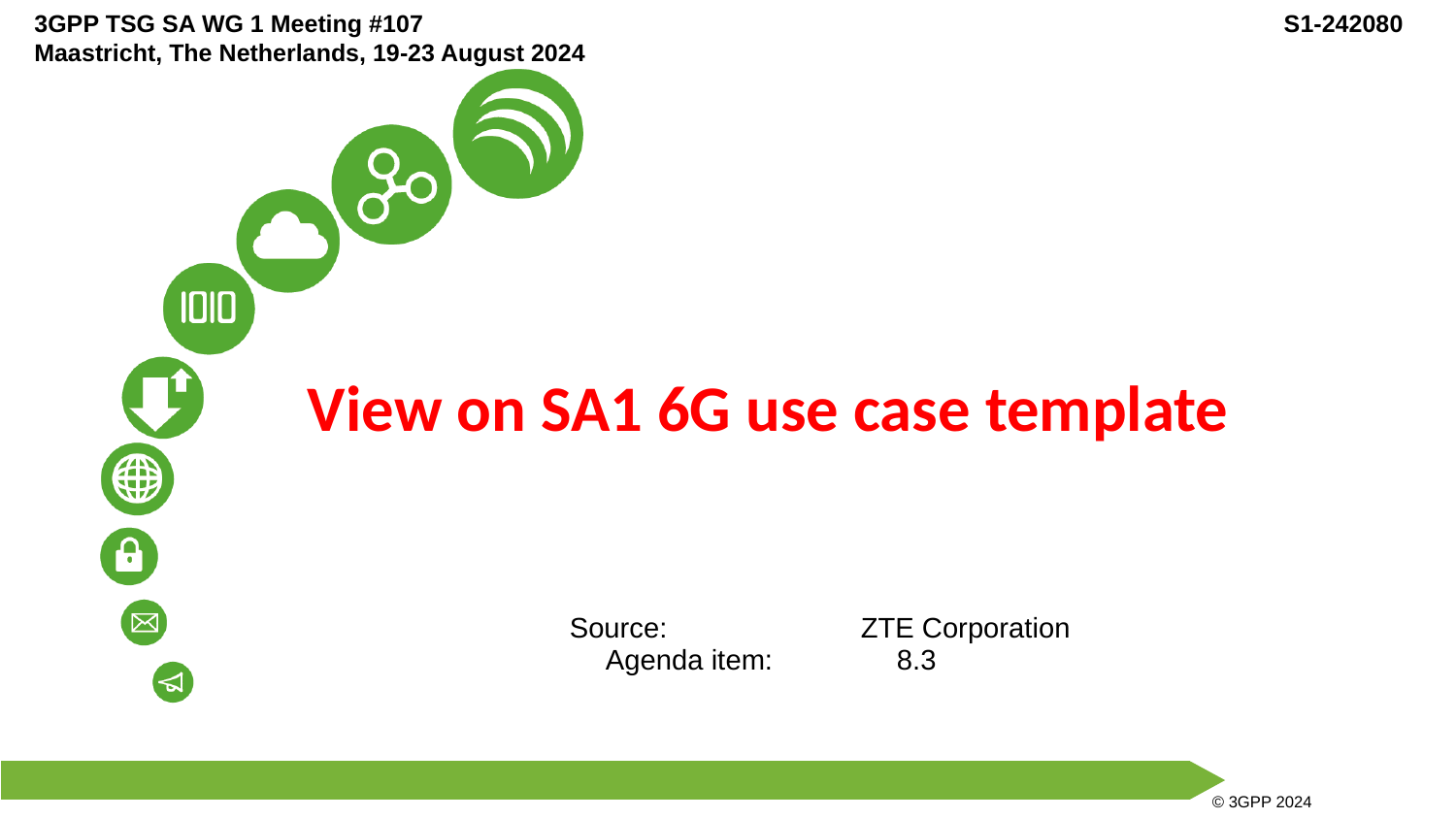

3GPP TSG SA WG 1 Meeting #107 	                                                                                                                              S1-242080
Maastricht, The Netherlands, 19-23 August 2024
View on SA1 6G use case template
Source: 		ZTE Corporation
Agenda item:	8.3

© 3GPP 2024